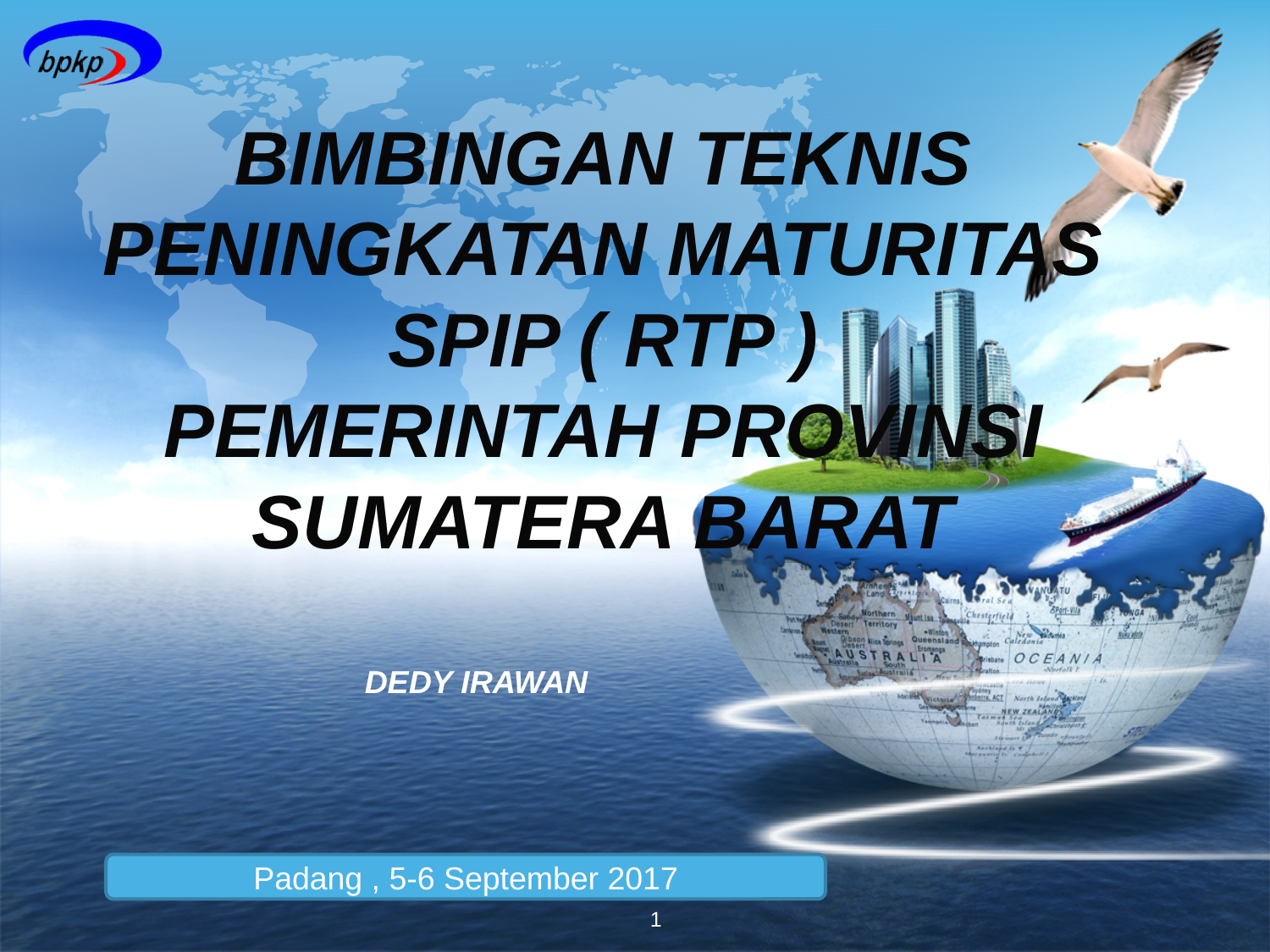

# BIMBINGAN TEKNIS PENINGKATAN MATURITAS SPIP ( RTP ) PEMERINTAH PROVINSI SUMATERA BARAT
DEDY IRAWAN
Padang , 5-6 September 2017
1